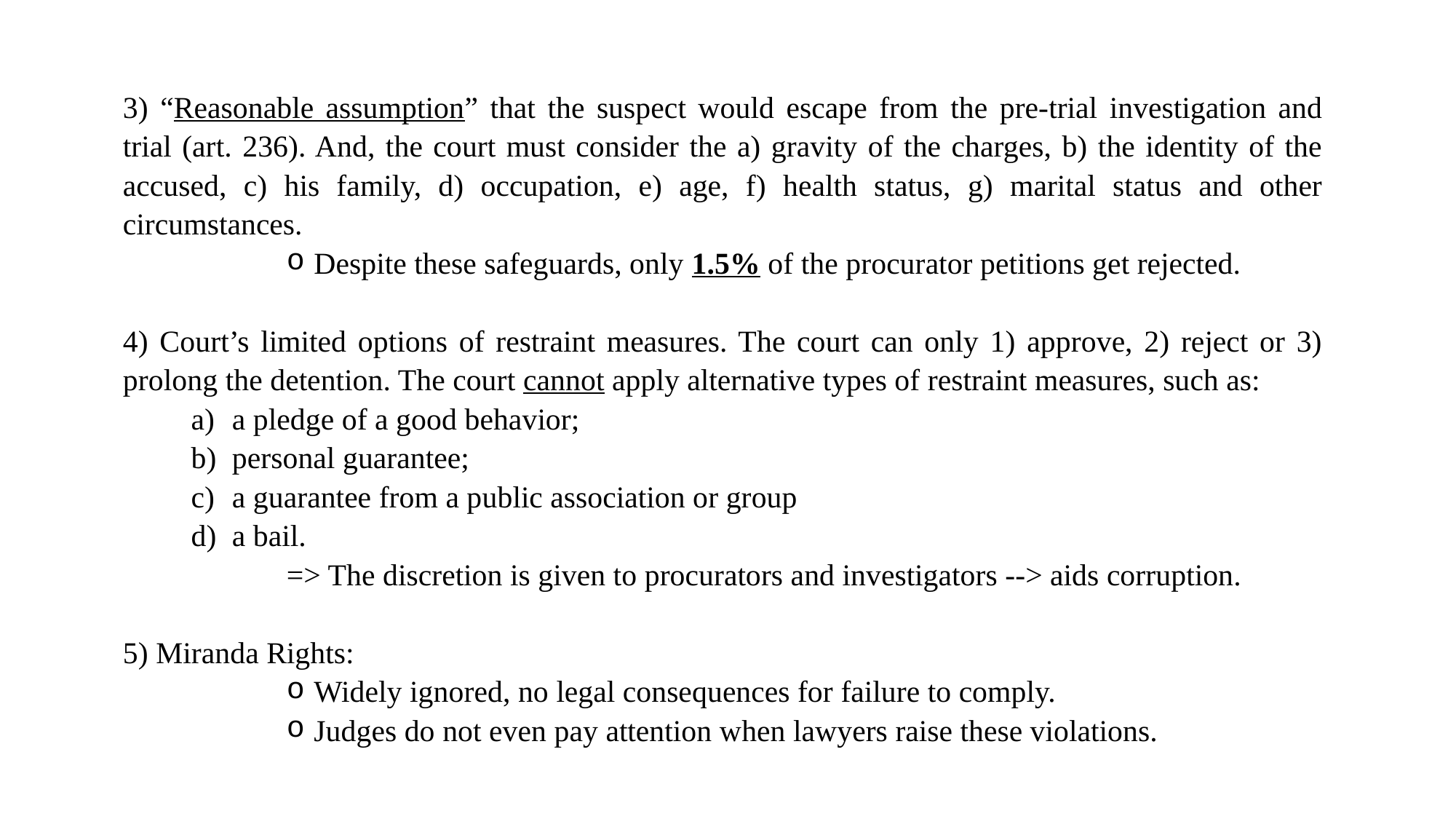

3) “Reasonable assumption” that the suspect would escape from the pre-trial investigation and trial (art. 236). And, the court must consider the a) gravity of the charges, b) the identity of the accused, c) his family, d) occupation, e) age, f) health status, g) marital status and other circumstances.
Despite these safeguards, only 1.5% of the procurator petitions get rejected.

4) Court’s limited options of restraint measures. The court can only 1) approve, 2) reject or 3) prolong the detention. The court cannot apply alternative types of restraint measures, such as:
a pledge of a good behavior;
personal guarantee;
a guarantee from a public association or group
a bail.
=> The discretion is given to procurators and investigators --> aids corruption.

5) Miranda Rights:
Widely ignored, no legal consequences for failure to comply.
Judges do not even pay attention when lawyers raise these violations.